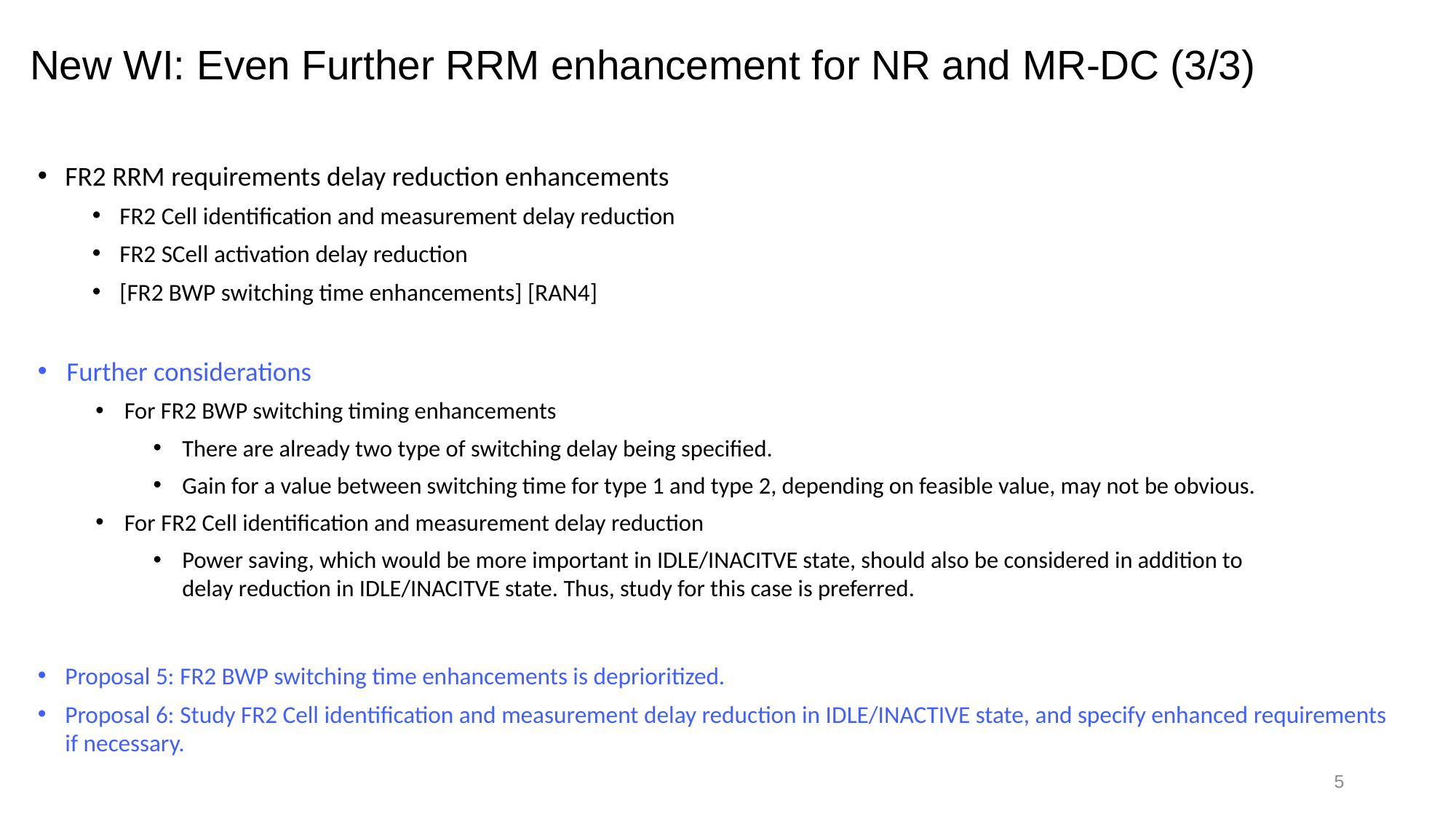

# New WI: Even Further RRM enhancement for NR and MR-DC (3/3)
FR2 RRM requirements delay reduction enhancements
FR2 Cell identification and measurement delay reduction
FR2 SCell activation delay reduction
[FR2 BWP switching time enhancements] [RAN4]

Further considerations
For FR2 BWP switching timing enhancements
There are already two type of switching delay being specified.
Gain for a value between switching time for type 1 and type 2, depending on feasible value, may not be obvious.
For FR2 Cell identification and measurement delay reduction
Power saving, which would be more important in IDLE/INACITVE state, should also be considered in addition to delay reduction in IDLE/INACITVE state. Thus, study for this case is preferred.

Proposal 5: FR2 BWP switching time enhancements is deprioritized.
Proposal 6: Study FR2 Cell identification and measurement delay reduction in IDLE/INACTIVE state, and specify enhanced requirements if necessary.

5